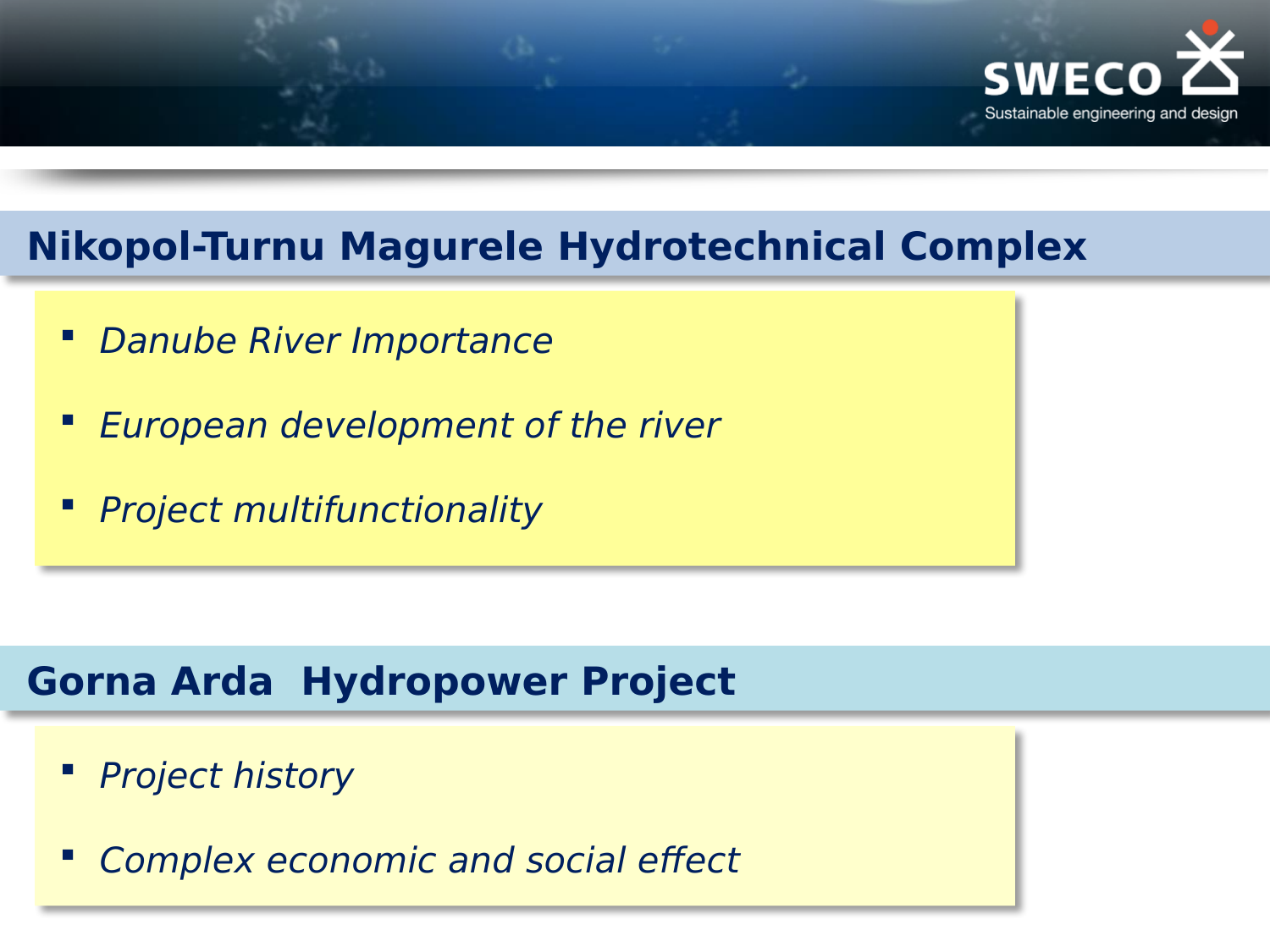

Nikopol-Turnu Magurele Hydrotechnical Complex
Danube River Importance
European development of the river
Project multifunctionality
Gorna Arda  Hydropower Project
Project history
Complex economic and social effect